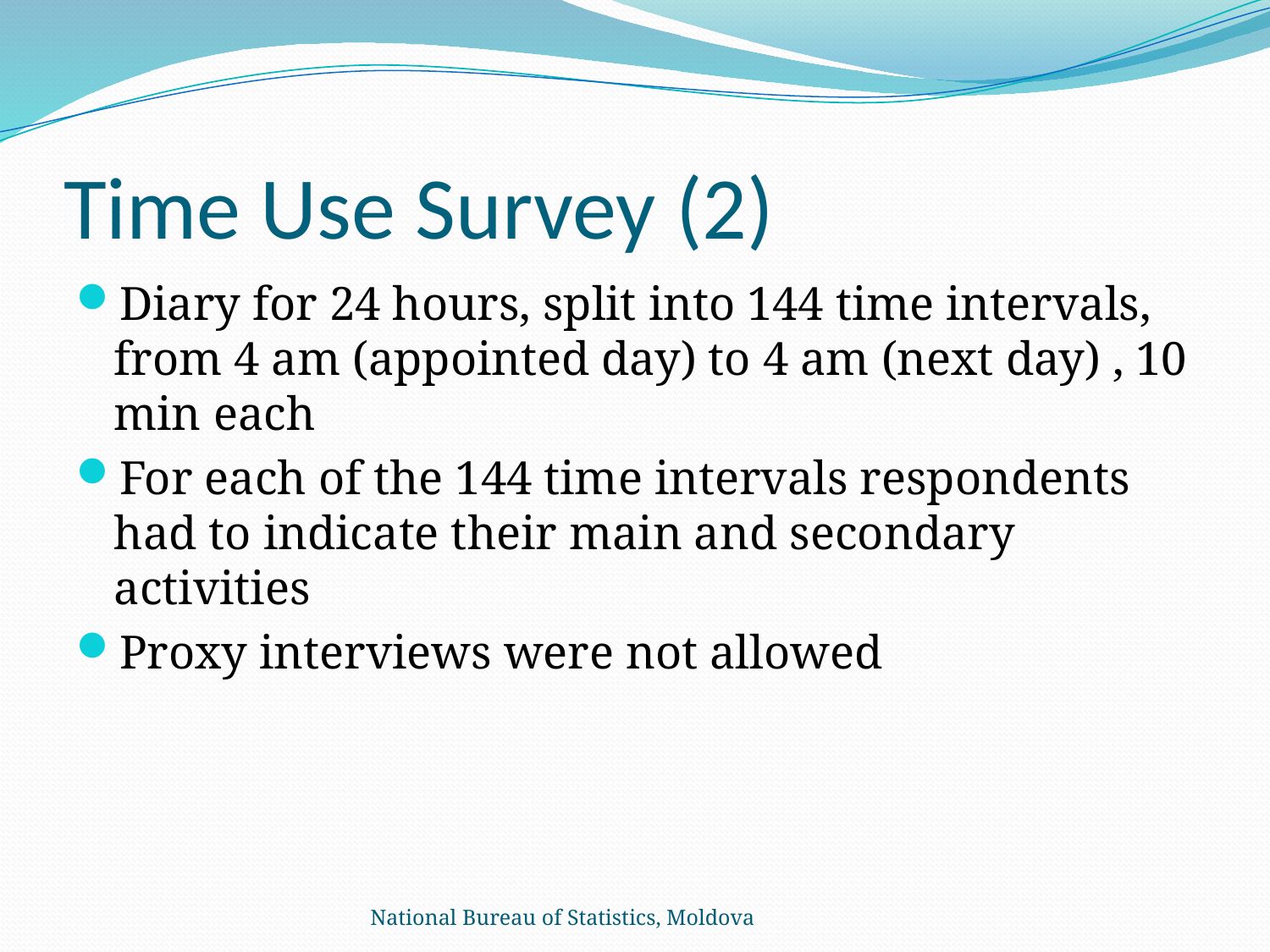

# Time Use Survey (2)
Diary for 24 hours, split into 144 time intervals, from 4 am (appointed day) to 4 am (next day) , 10 min each
For each of the 144 time intervals respondents had to indicate their main and secondary activities
Proxy interviews were not allowed

National Bureau of Statistics, Moldova